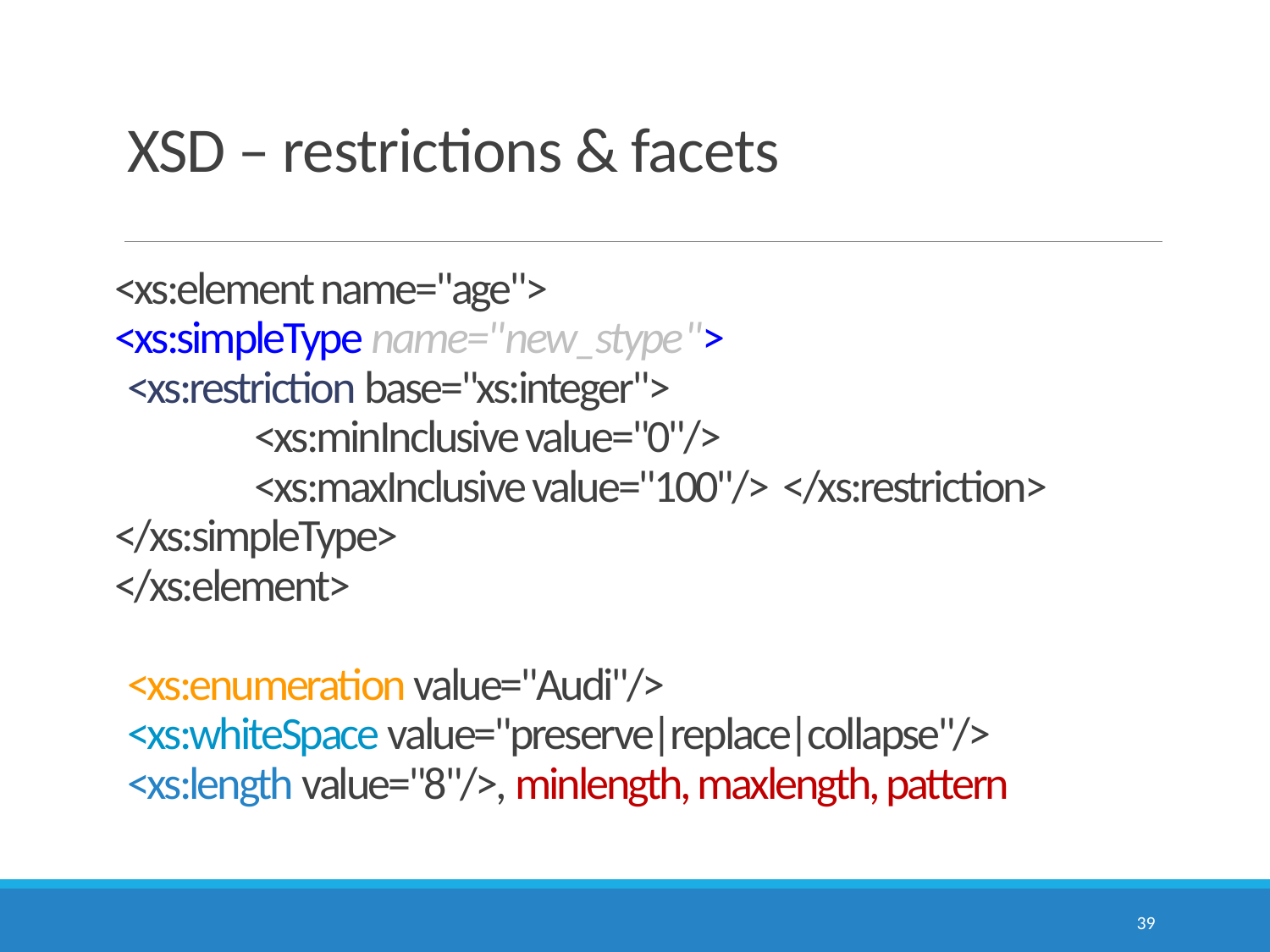

# XSD – restrictions & facets
<xs:element name="age">
<xs:simpleType name="new_stype">
	<xs:restriction base="xs:integer">
	    	<xs:minInclusive value="0"/>
    	<xs:maxInclusive value="100"/>  </xs:restriction>
</xs:simpleType>
</xs:element>

<xs:enumeration value="Audi"/>
<xs:whiteSpace value="preserve|replace|collapse"/>
<xs:length value="8"/>, minlength, maxlength, pattern
39